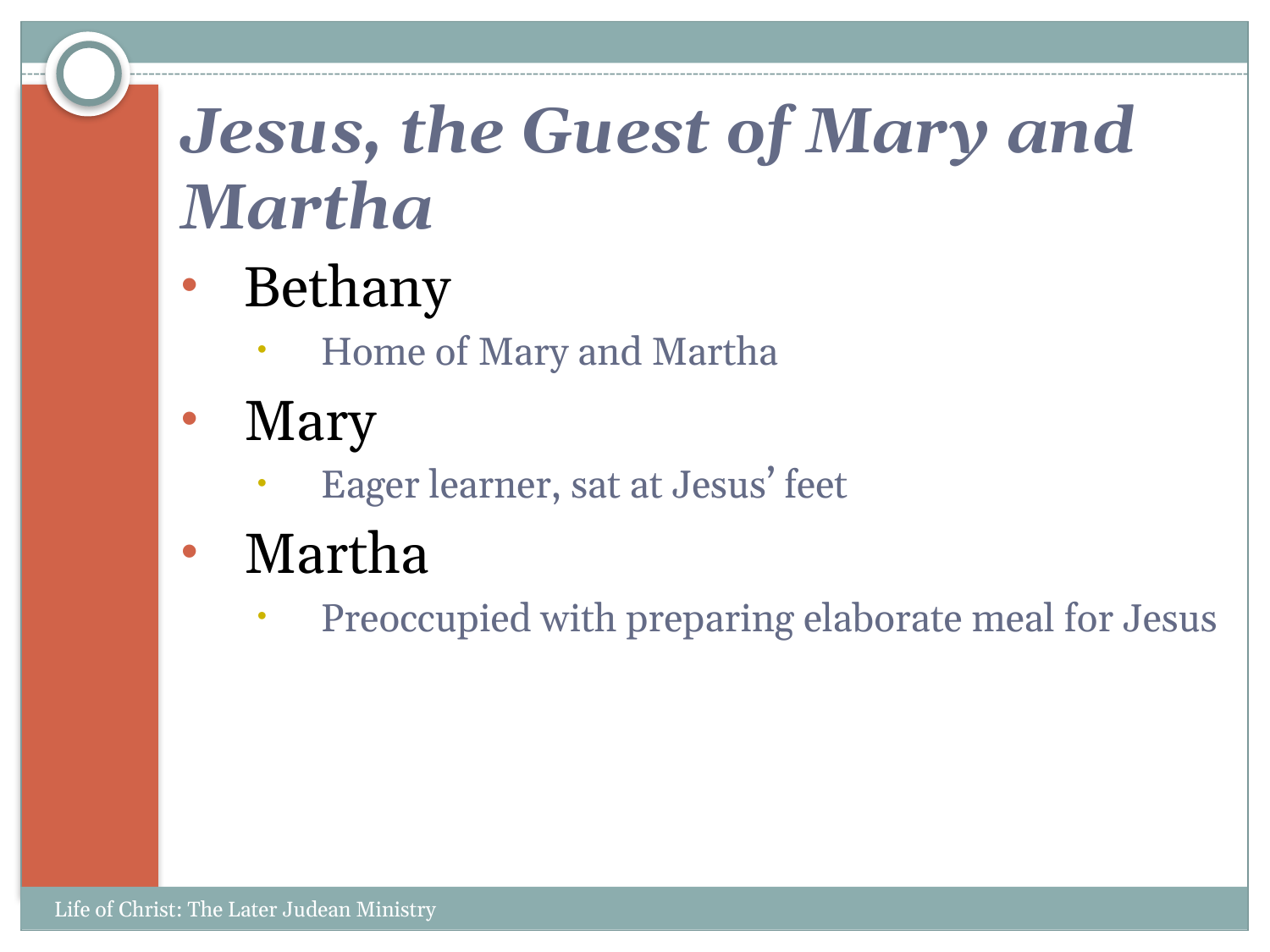

# Jesus, the Guest of Mary and Martha
Bethany
Home of Mary and Martha
Mary
Eager learner, sat at Jesus’ feet
Martha
Preoccupied with preparing elaborate meal for Jesus
Life of Christ: The Later Judean Ministry